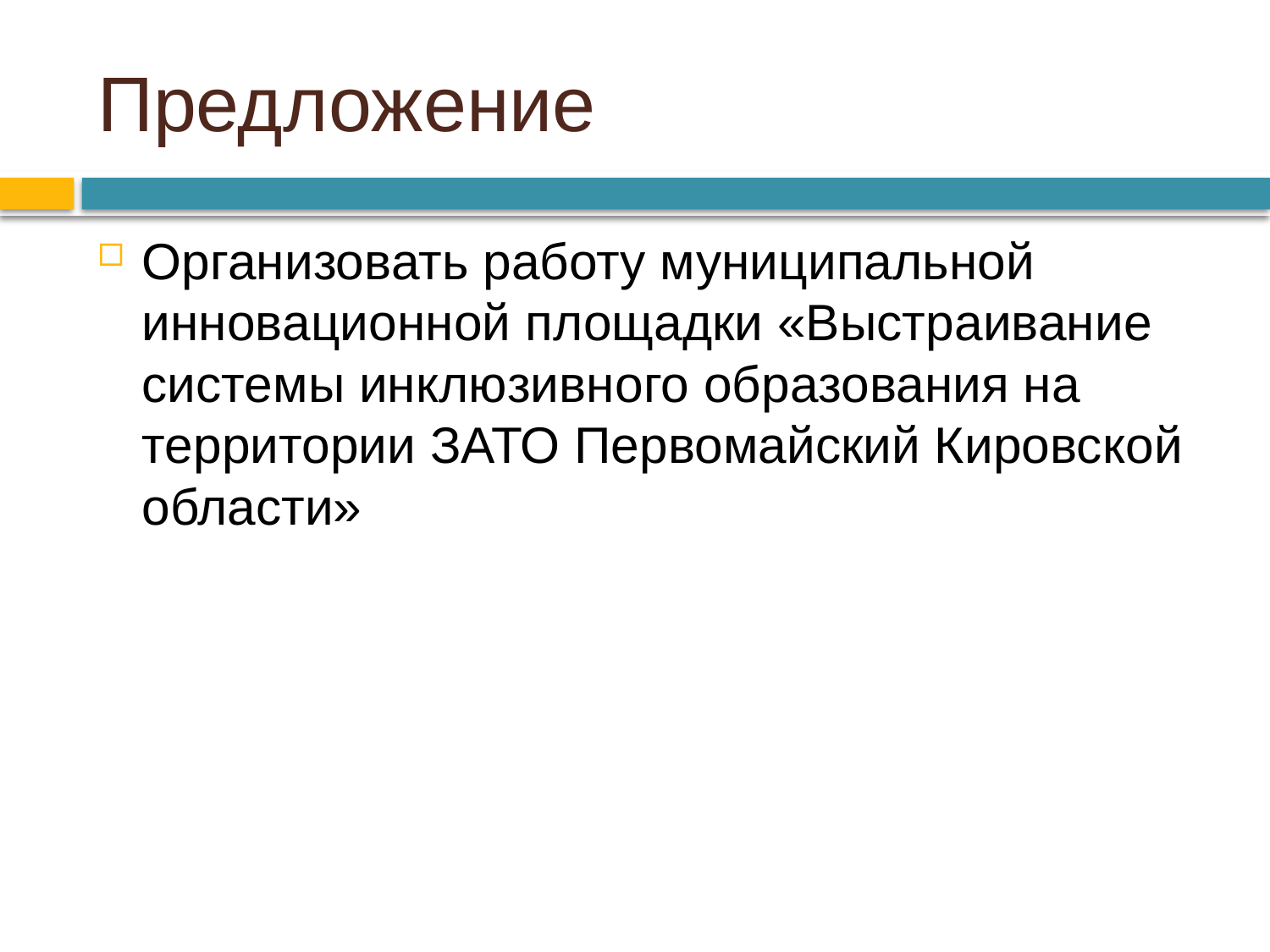

# Предложение
Организовать работу муниципальной инновационной площадки «Выстраивание системы инклюзивного образования на территории ЗАТО Первомайский Кировской области»